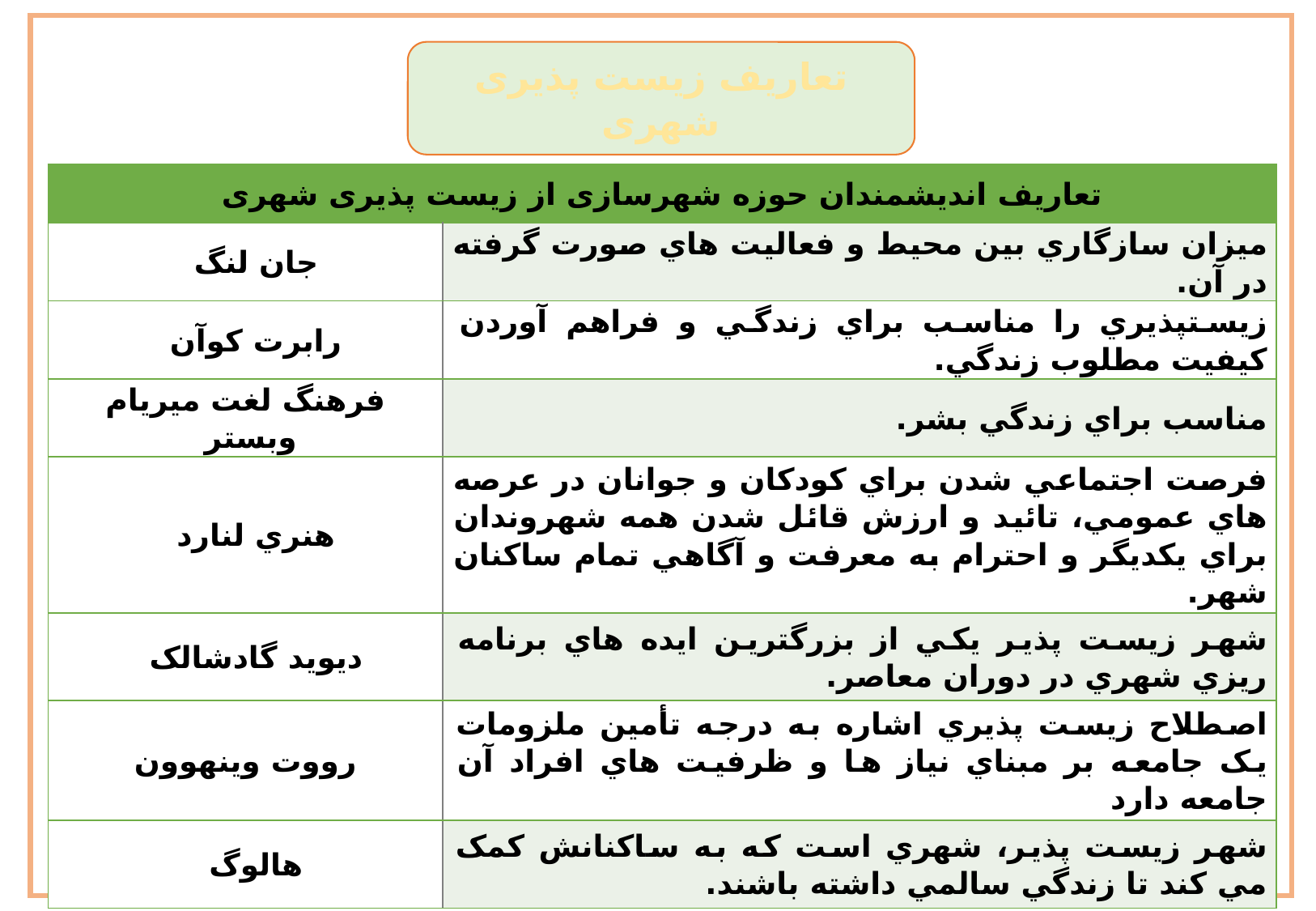

تعاریف زیست پذیری شهری
| تعاریف اندیشمندان حوزه شهرسازی از زیست پذیری شهری |  |
| --- | --- |
| جان لنگ | ميزان سازگاري بين محيط و فعاليت هاي صورت گرفته در آن. |
| رابرت کوآن | زيست­پذيري را مناسب براي زندگي و فراهم آوردن کيفيت مطلوب زندگي. |
| فرهنگ لغت ميريام وبستر | مناسب براي زندگي بشر. |
| هنري لنارد | فرصت اجتماعي شدن براي کودکان و جوانان در عرصه هاي عمومي، تائيد و ارزش قائل شدن همه شهروندان براي يکديگر و احترام به معرفت و آگاهي تمام ساکنان شهر. |
| ديويد گادشالک | شهر زيست پذير يکي از بزرگترين ايده هاي برنامه ريزي شهري در دوران معاصر. |
| رووت وينهوون | اصطلاح زيست پذيري اشاره به درجه تأمين ملزومات يک جامعه بر مبناي نياز ها و ظرفيت هاي افراد آن جامعه دارد |
| هالوگ | شهر زيست پذير، شهري است که به ساکنانش کمک مي کند تا زندگي سالمي داشته باشند. |